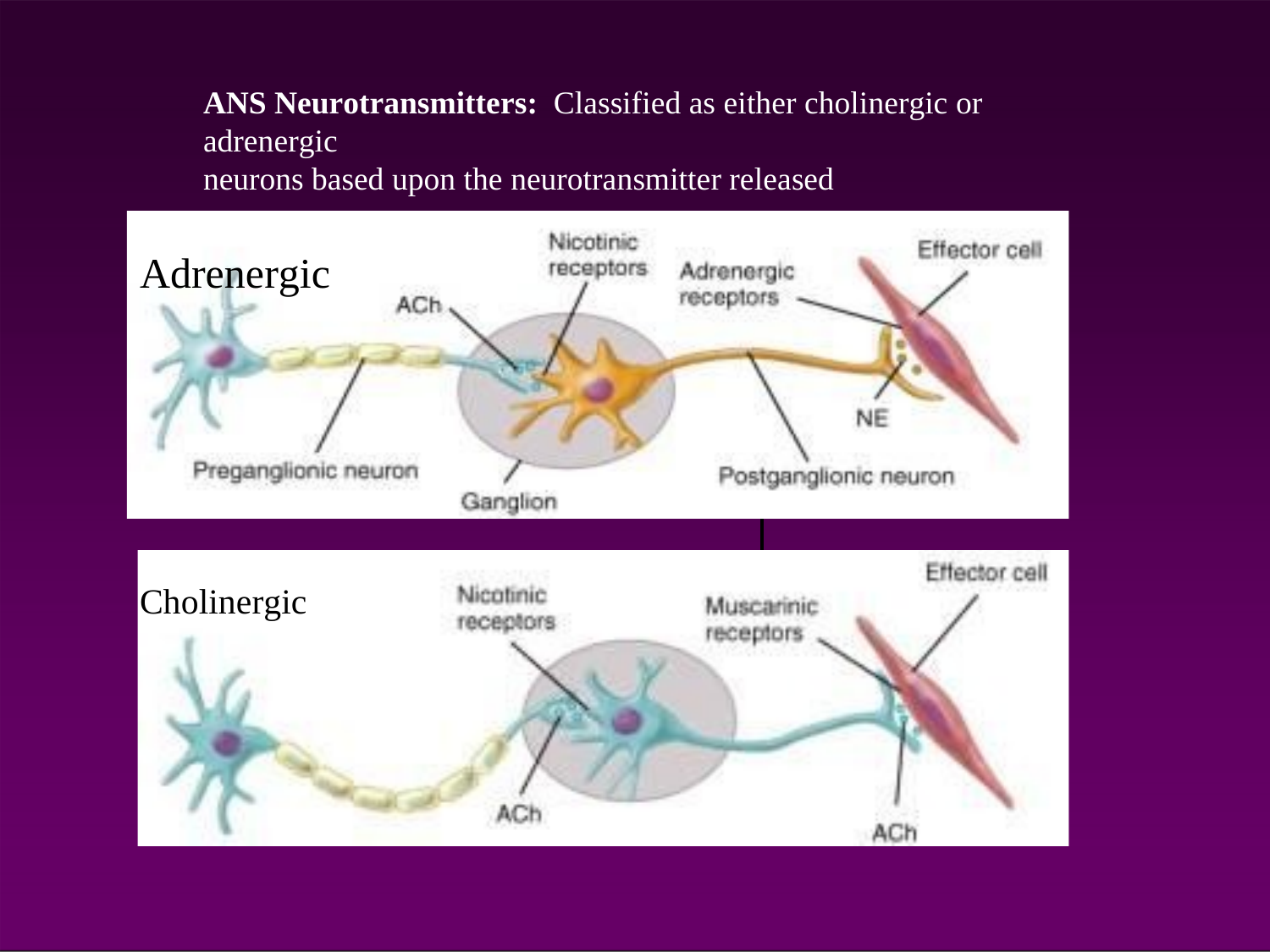

ANS Neurotransmitters:  Classified as either cholinergic or adrenergic
neurons based upon the neurotransmitter released

Adrenergic

Cholinergic